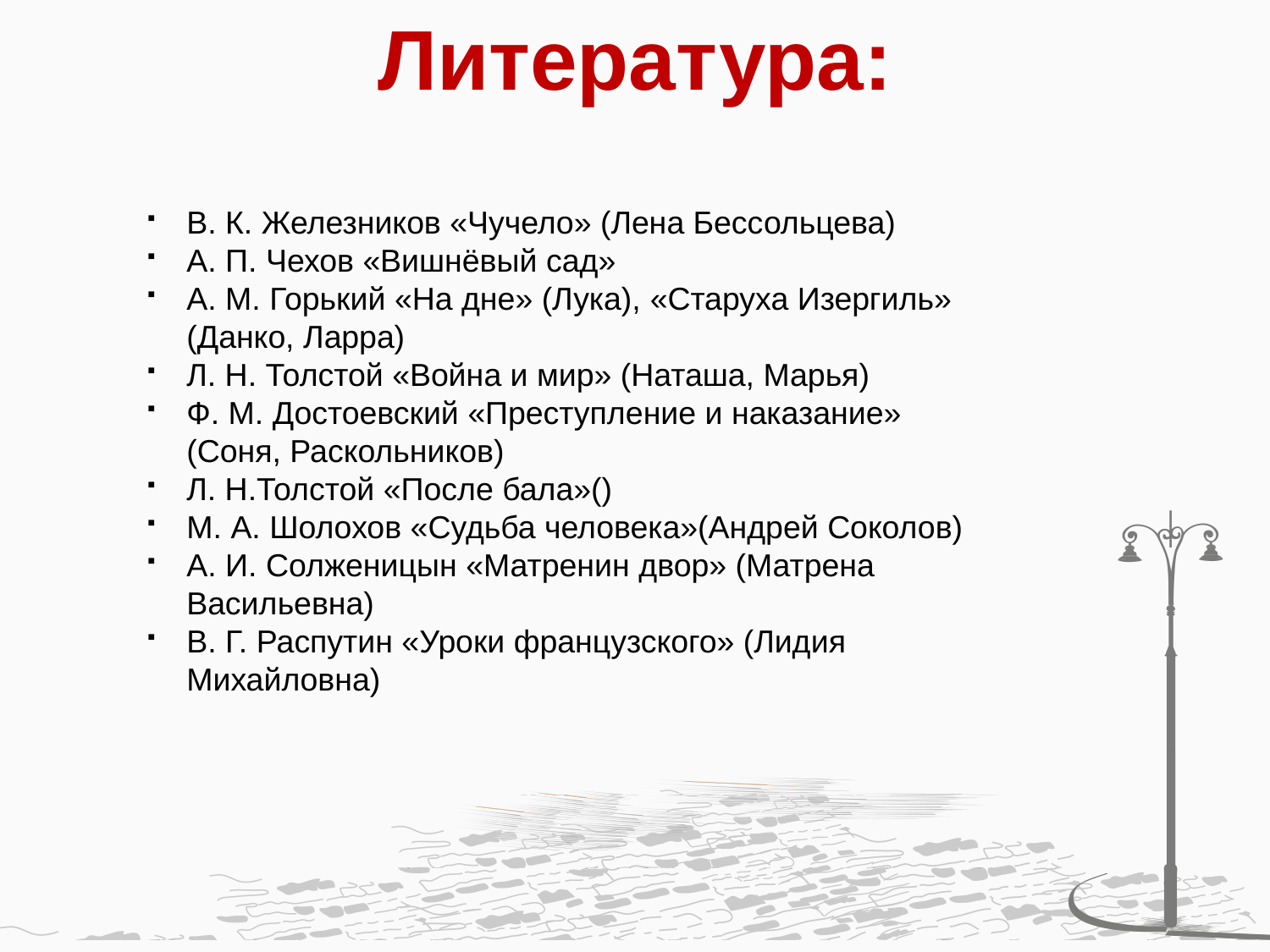

# Литература:
В. К. Железников «Чучело» (Лена Бессольцева)
А. П. Чехов «Вишнёвый сад»
А. М. Горький «На дне» (Лука), «Старуха Изергиль» (Данко, Ларра)
Л. Н. Толстой «Война и мир» (Наташа, Марья)
Ф. М. Достоевский «Преступление и наказание» (Соня, Раскольников)
Л. Н.Толстой «После бала»()
М. А. Шолохов «Судьба человека»(Андрей Соколов)
А. И. Солженицын «Матренин двор» (Матрена Васильевна)
В. Г. Распутин «Уроки французского» (Лидия Михайловна)